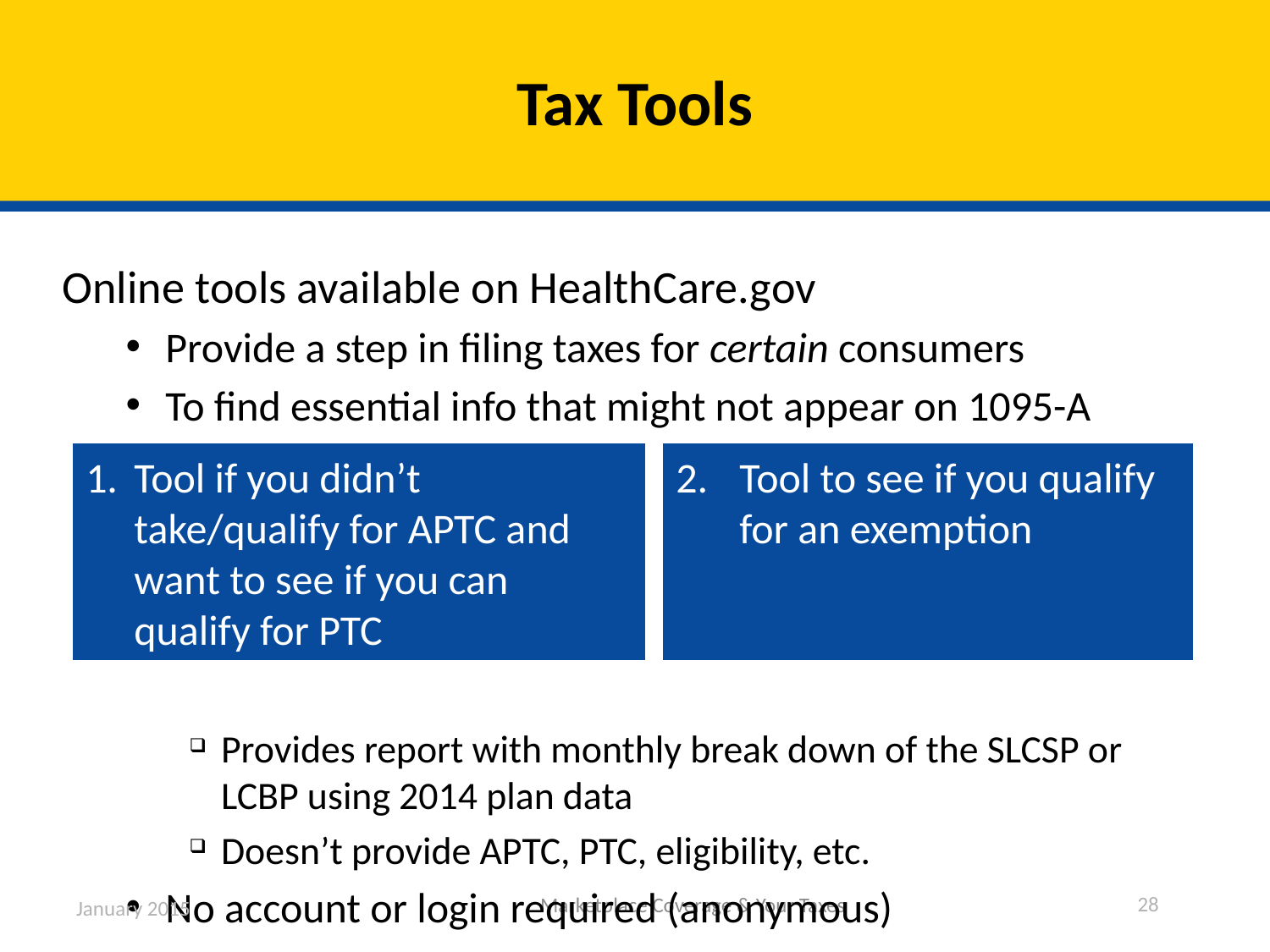

# Tax Tools
Online tools available on HealthCare.gov
Provide a step in filing taxes for certain consumers
To find essential info that might not appear on 1095-A

Provides report with monthly break down of the SLCSP or LCBP using 2014 plan data
Doesn’t provide APTC, PTC, eligibility, etc.
No account or login required (anonymous)

Tool if you didn’t take/qualify for APTC and want to see if you can qualify for PTC
Tool to see if you qualify for an exemption

28
January 2015